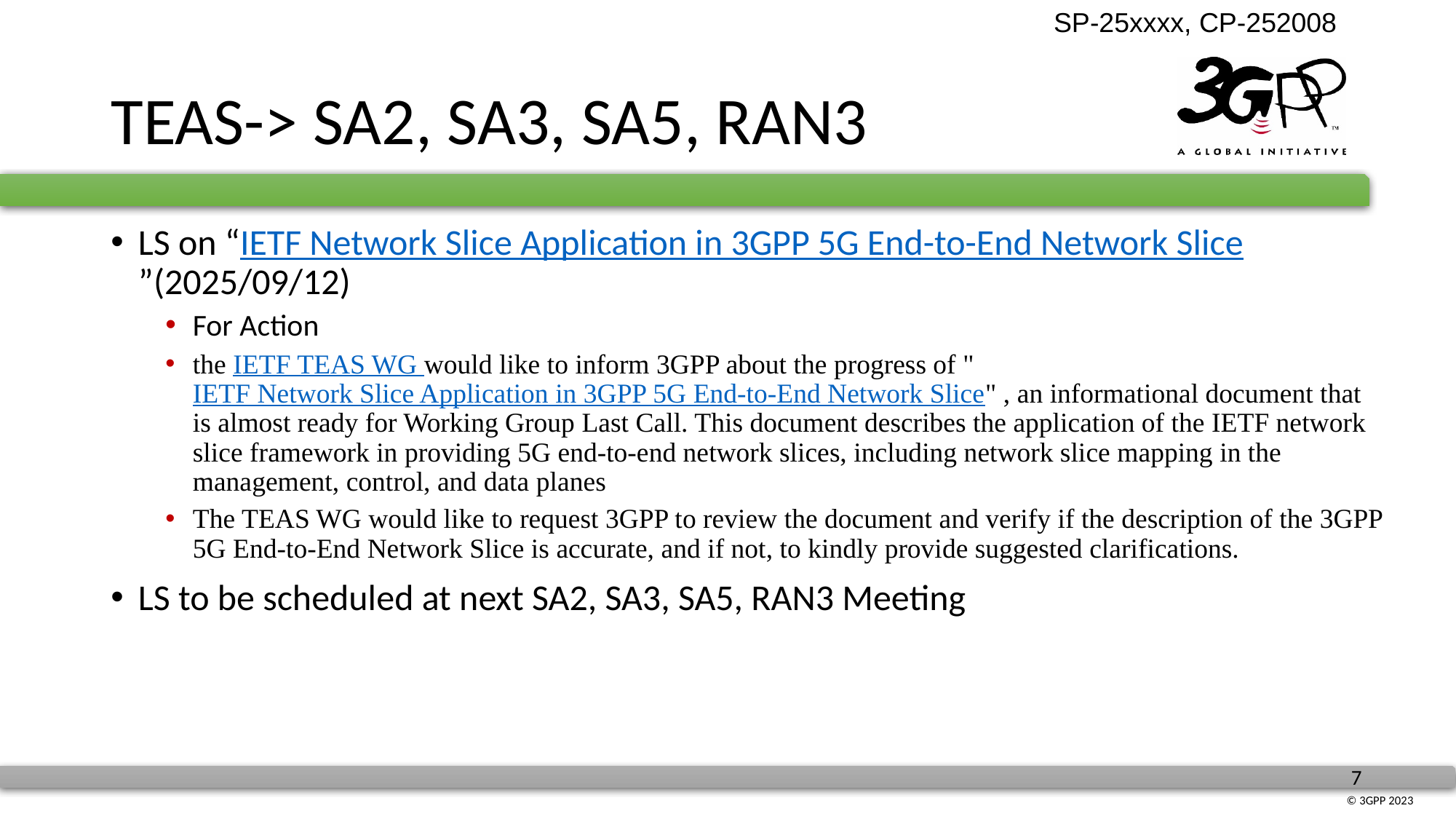

# TEAS-> SA2, SA3, SA5, RAN3
LS on “IETF Network Slice Application in 3GPP 5G End-to-End Network Slice”(2025/09/12)
For Action
the IETF TEAS WG would like to inform 3GPP about the progress of "IETF Network Slice Application in 3GPP 5G End-to-End Network Slice" , an informational document that is almost ready for Working Group Last Call. This document describes the application of the IETF network slice framework in providing 5G end-to-end network slices, including network slice mapping in the management, control, and data planes
The TEAS WG would like to request 3GPP to review the document and verify if the description of the 3GPP 5G End-to-End Network Slice is accurate, and if not, to kindly provide suggested clarifications.
LS to be scheduled at next SA2, SA3, SA5, RAN3 Meeting